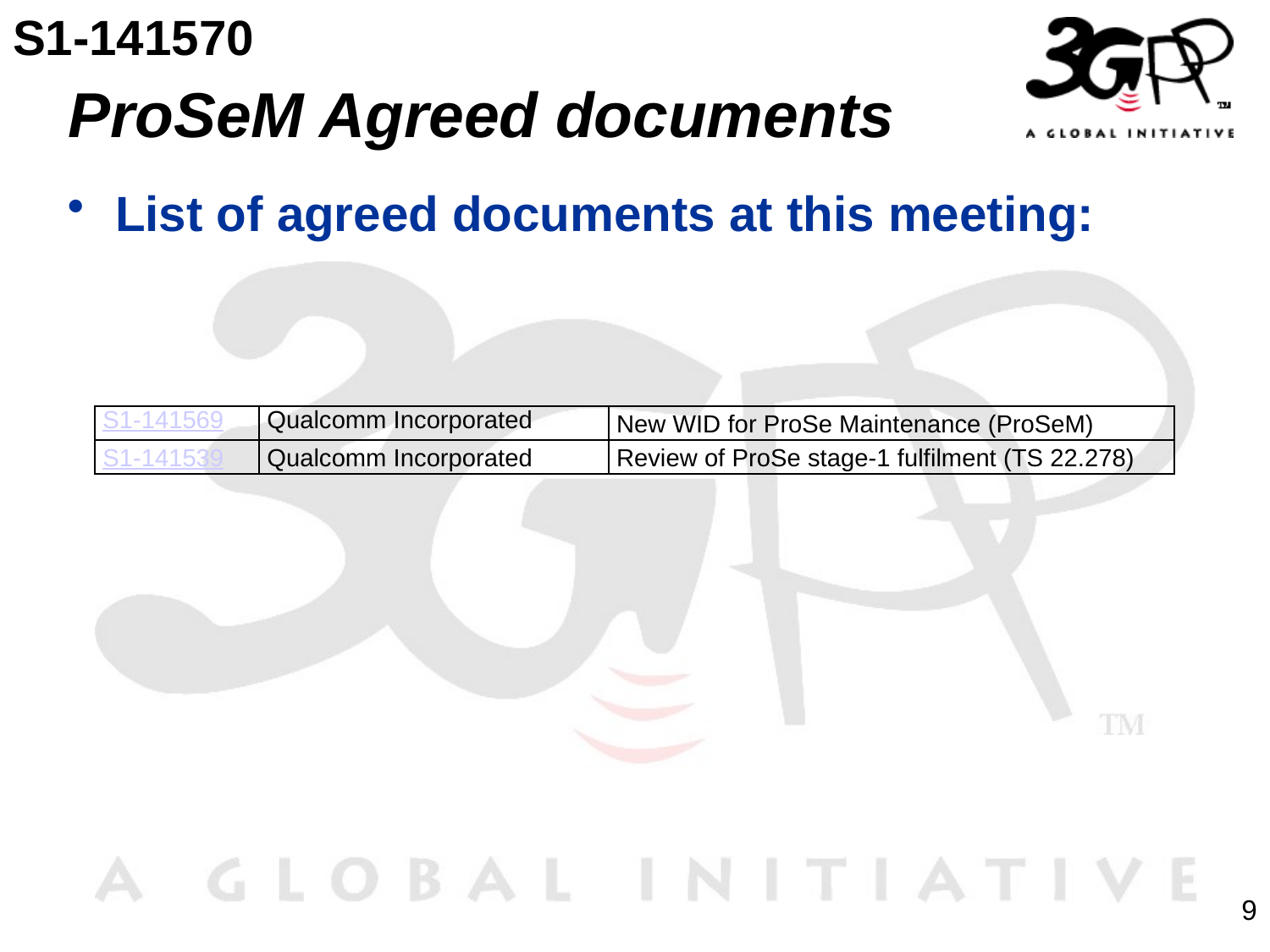

S1-141570

# ProSeM Agreed documents
List of agreed documents at this meeting:

| S1-141569 | Qualcomm Incorporated | New WID for ProSe Maintenance (ProSeM) |
| --- | --- | --- |
| S1-141539 | Qualcomm Incorporated | Review of ProSe stage-1 fulfilment (TS 22.278) |
9